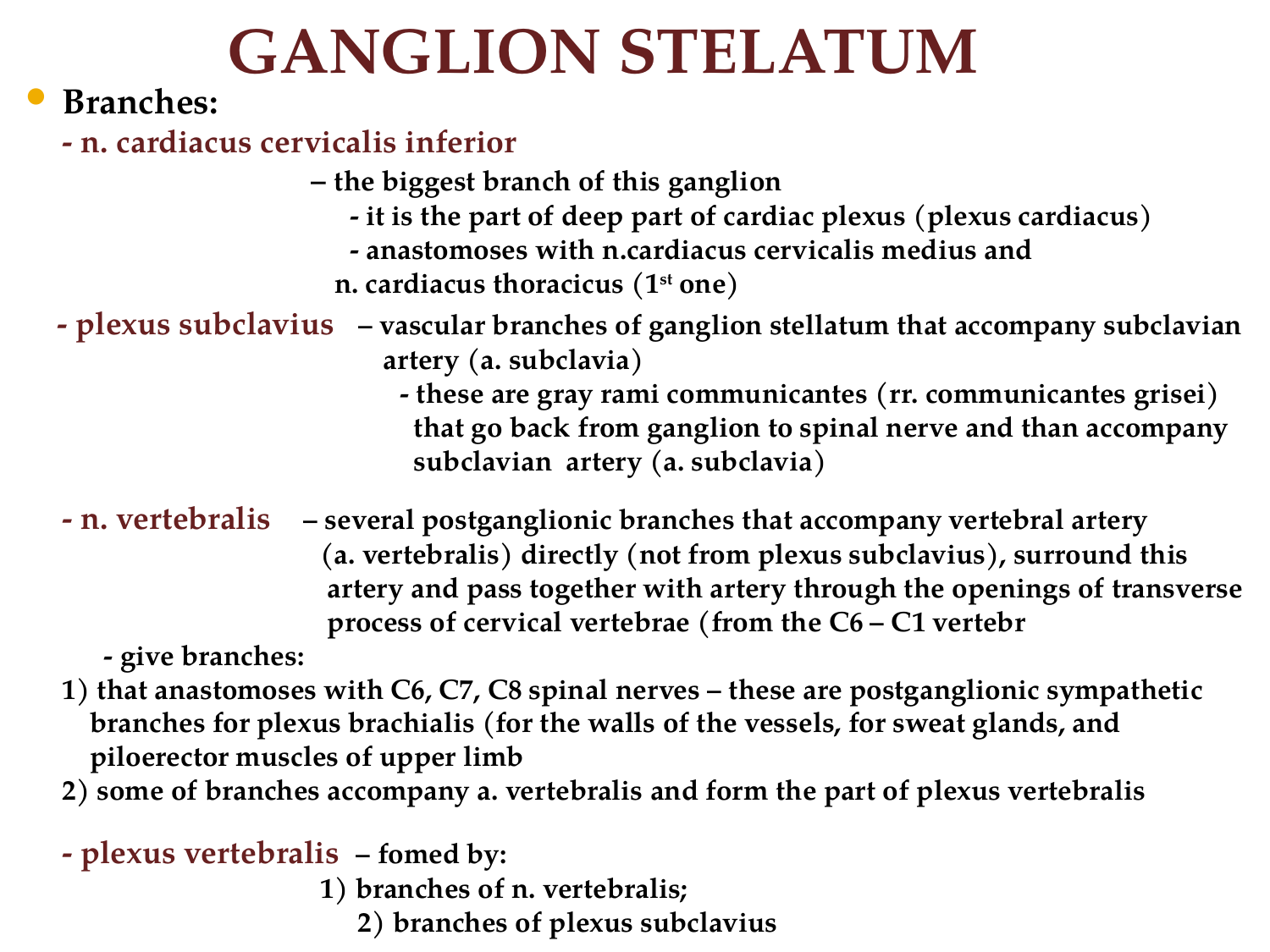

GANGLION STELATUM
Branches:
- n. cardiacus cervicalis inferior
                               – the biggest branch of this ganglion
	                       - it is the part of deep part of cardiac plexus (plexus cardiacus)
	                       - anastomoses with n.cardiacus cervicalis medius and
                                       n. cardiacus thoracicus (1st one)
    - plexus subclavius   – vascular branches of ganglion stellatum that accompany subclavian
                                              artery (a. subclavia)
		            - these are gray rami communicantes (rr. communicantes grisei)
		              that go back from ganglion to spinal nerve and than accompany
		              subclavian  artery (a. subclavia)
- n. vertebralis    – several postganglionic branches that accompany vertebral artery
                                     (a. vertebralis) directly (not from plexus subclavius), surround this
                                      artery and pass together with artery through the openings of transverse
                                      process of cervical vertebrae (from the C6 – C1 vertebr
      - give branches:
1) that anastomoses with C6, C7, C8 spinal nerves – these are postganglionic sympathetic
    branches for plexus brachialis (for the walls of the vessels, for sweat glands, and
    piloerector muscles of upper limb
2) some of branches accompany a. vertebralis and form the part of plexus vertebralis

	- plexus vertebralis  – fomed by:
                                     1) branches of n. vertebralis;
	    	      2) branches of plexus subclavius